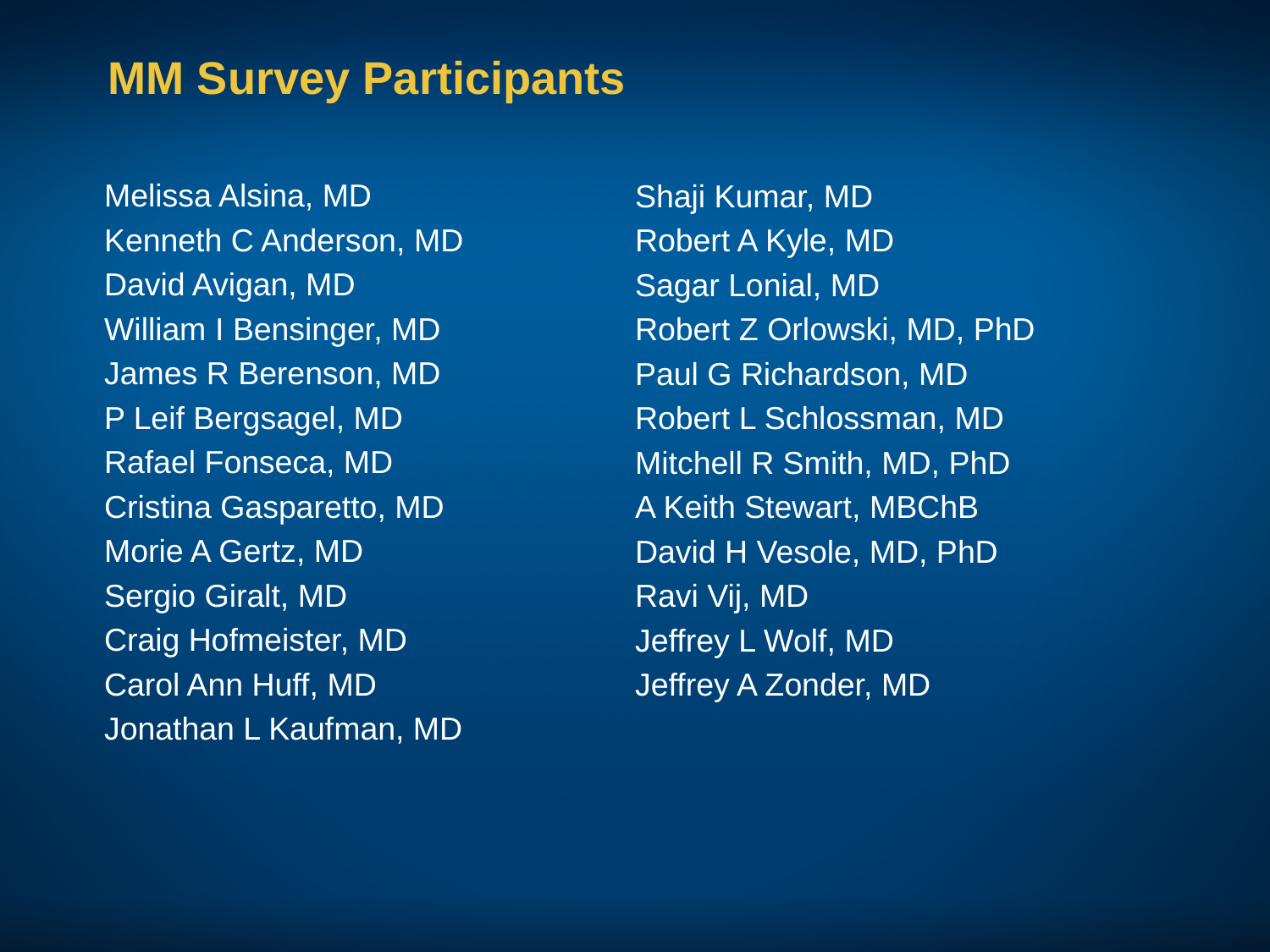

# MM Survey Participants
Melissa Alsina, MD
Kenneth C Anderson, MD
David Avigan, MD
William I Bensinger, MD
James R Berenson, MD
P Leif Bergsagel, MD
Rafael Fonseca, MD
Cristina Gasparetto, MD
Morie A Gertz, MD
Sergio Giralt, MD
Craig Hofmeister, MD
Carol Ann Huff, MD
Jonathan L Kaufman, MD
Shaji Kumar, MD
Robert A Kyle, MD
Sagar Lonial, MD
Robert Z Orlowski, MD, PhD
Paul G Richardson, MD
Robert L Schlossman, MD
Mitchell R Smith, MD, PhD
A Keith Stewart, MBChB
David H Vesole, MD, PhD
Ravi Vij, MD
Jeffrey L Wolf, MD
Jeffrey A Zonder, MD